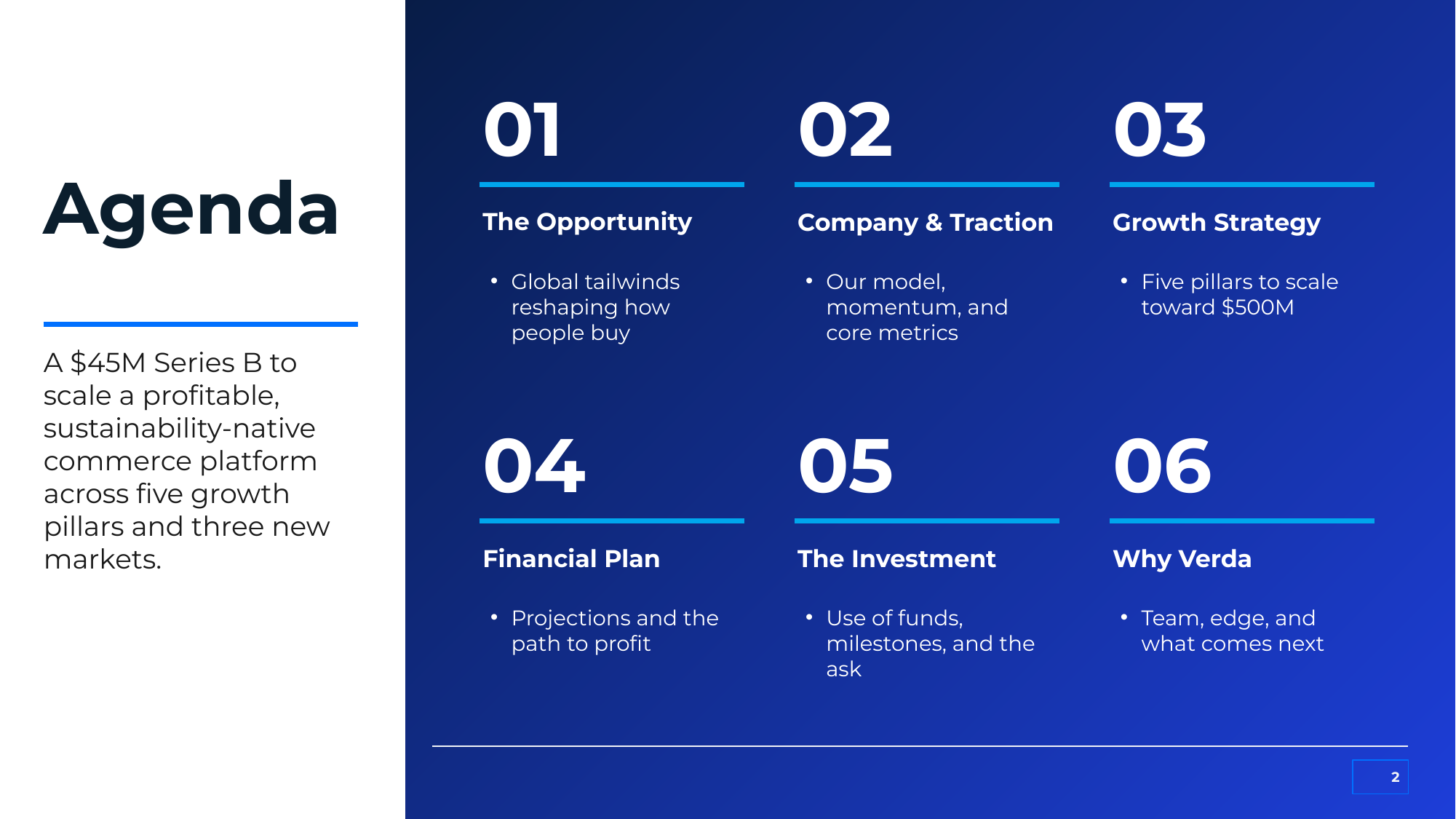

# Agenda
01
02
03
The Opportunity
Company & Traction
Growth Strategy
Global tailwinds reshaping how people buy
Our model, momentum, and core metrics
Five pillars to scale toward $500M
A $45M Series B to scale a profitable, sustainability-native commerce platform across five growth pillars and three new markets.

04
05
06
Financial Plan
The Investment
Why Verda
Projections and the path to profit
Use of funds, milestones, and the ask
Team, edge, and what comes next
2